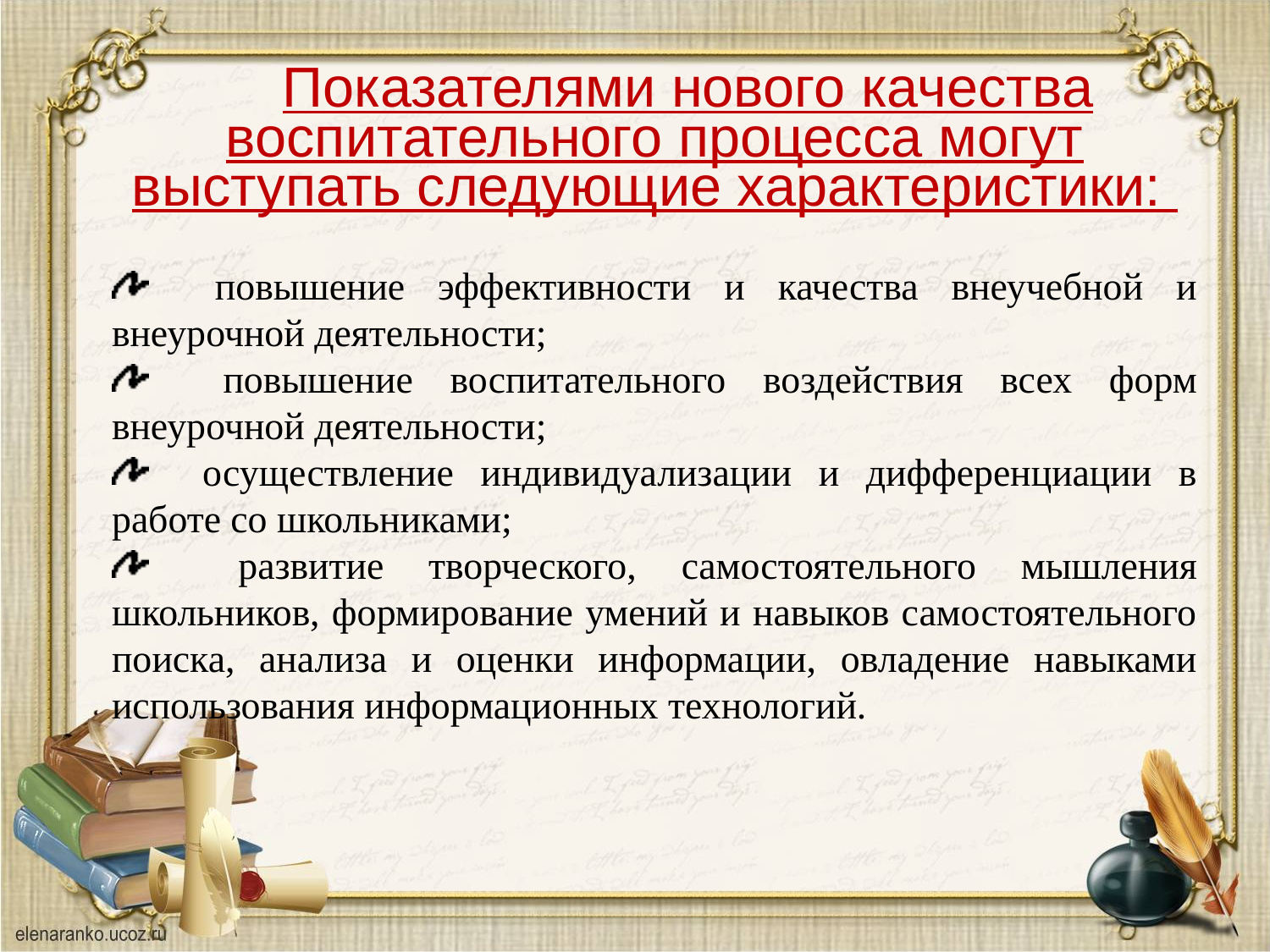

Показателями нового качества воспитательного процесса могут выступать следующие характеристики:

  повышение эффективности и качества внеучебной и внеурочной деятельности;
  повышение воспитательного воздействия всех форм внеурочной деятельности;
  осуществление индивидуализации и дифференциации в работе со школьниками;
  развитие творческого, самостоятельного мышления школьников, формирование умений и навыков самостоятельного поиска, анализа и оценки информации, овладение навыками использования информационных технологий.